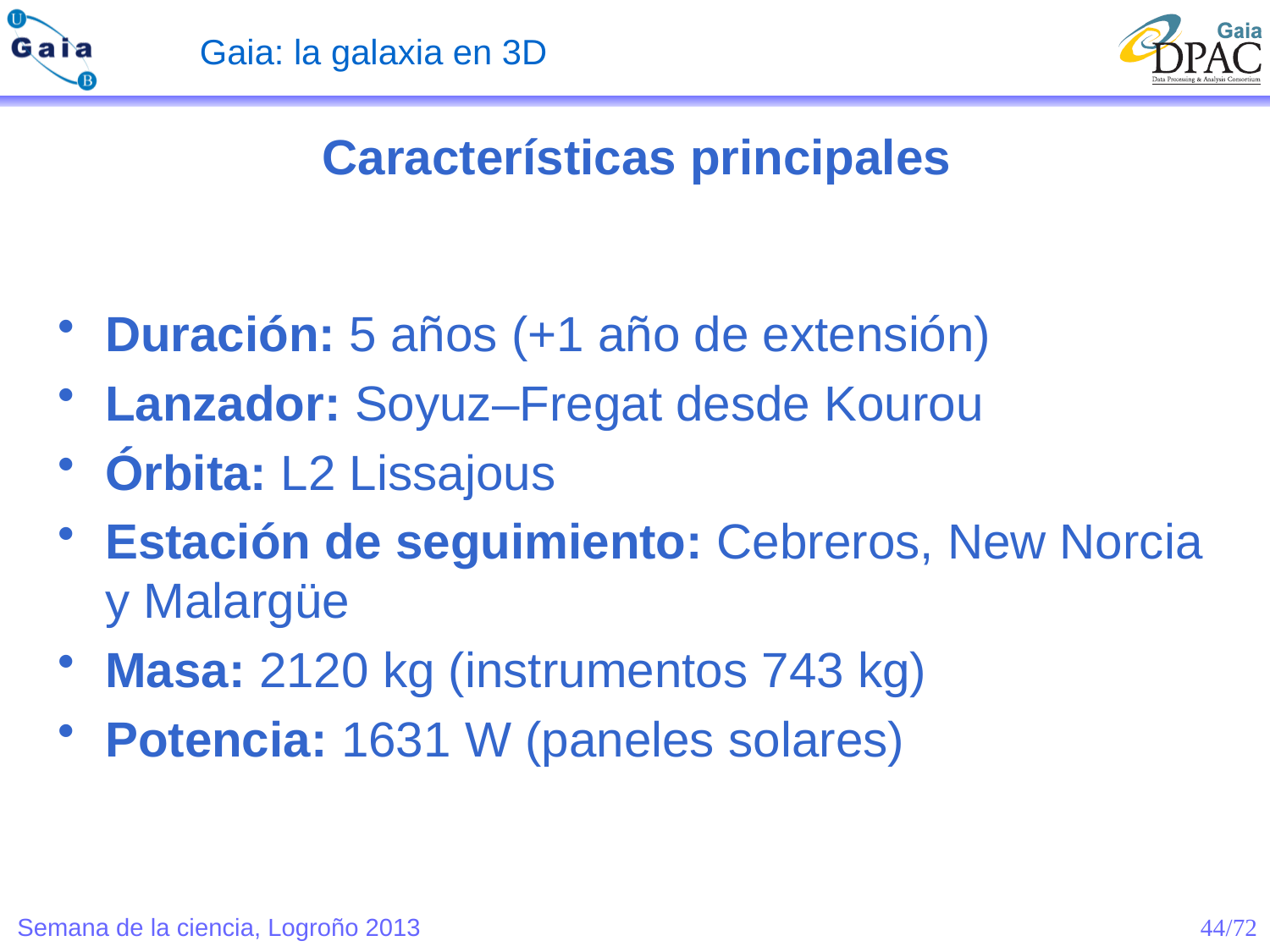

# Características principales
Duración: 5 años (+1 año de extensión)
Lanzador: Soyuz–Fregat desde Kourou
Órbita: L2 Lissajous
Estación de seguimiento: Cebreros, New Norcia y Malargüe
Masa: 2120 kg (instrumentos 743 kg)
Potencia: 1631 W (paneles solares)